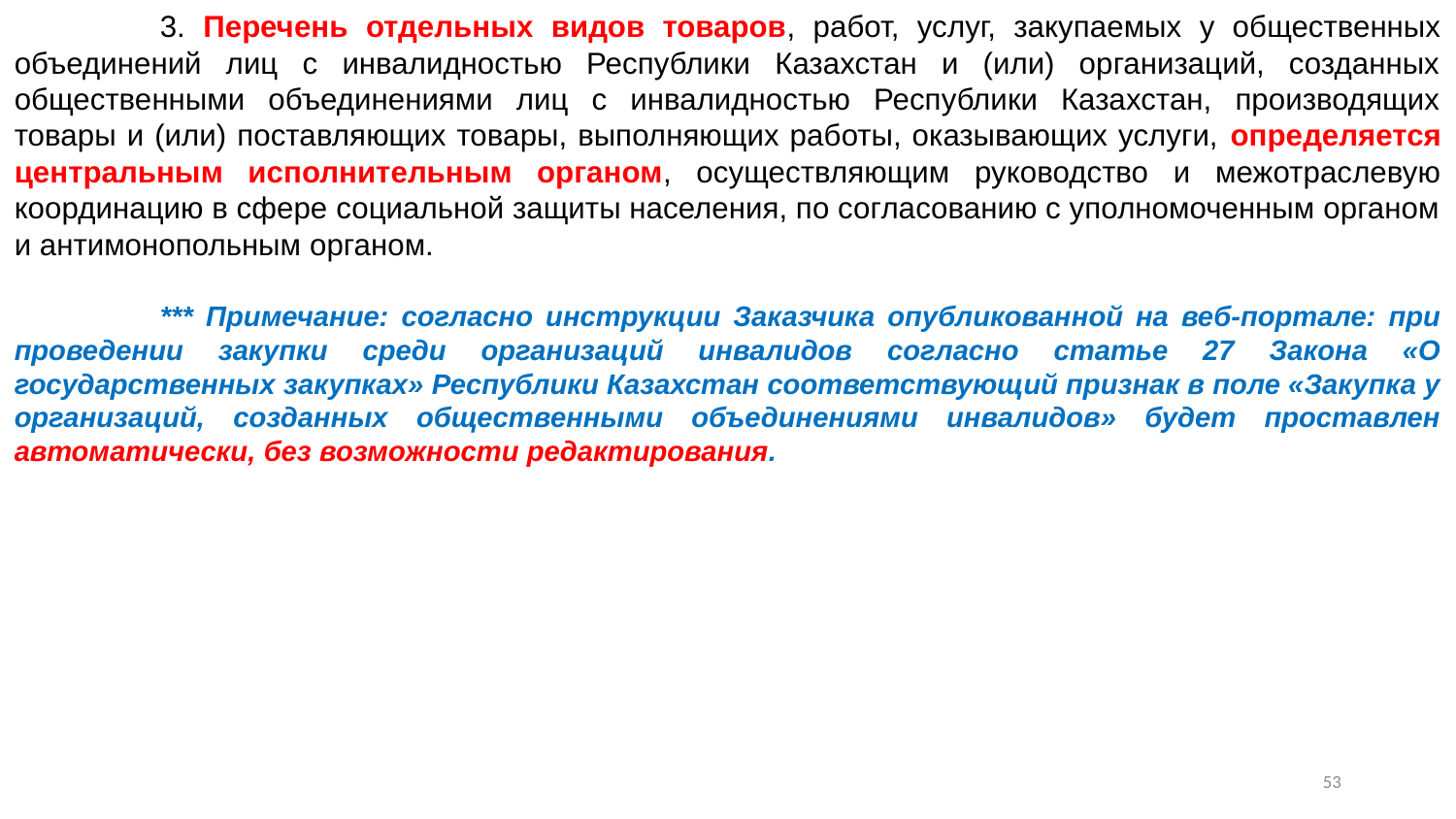

3. Перечень отдельных видов товаров, работ, услуг, закупаемых у общественных объединений лиц с инвалидностью Республики Казахстан и (или) организаций, созданных общественными объединениями лиц с инвалидностью Республики Казахстан, производящих товары и (или) поставляющих товары, выполняющих работы, оказывающих услуги, определяется центральным исполнительным органом, осуществляющим руководство и межотраслевую координацию в сфере социальной защиты населения, по согласованию с уполномоченным органом и антимонопольным органом.

	*** Примечание: согласно инструкции Заказчика опубликованной на веб-портале: при проведении закупки среди организаций инвалидов согласно статье 27 Закона «О государственных закупках» Республики Казахстан соответствующий признак в поле «Закупка у организаций, созданных общественными объединениями инвалидов» будет проставлен автоматически, без возможности редактирования.

53